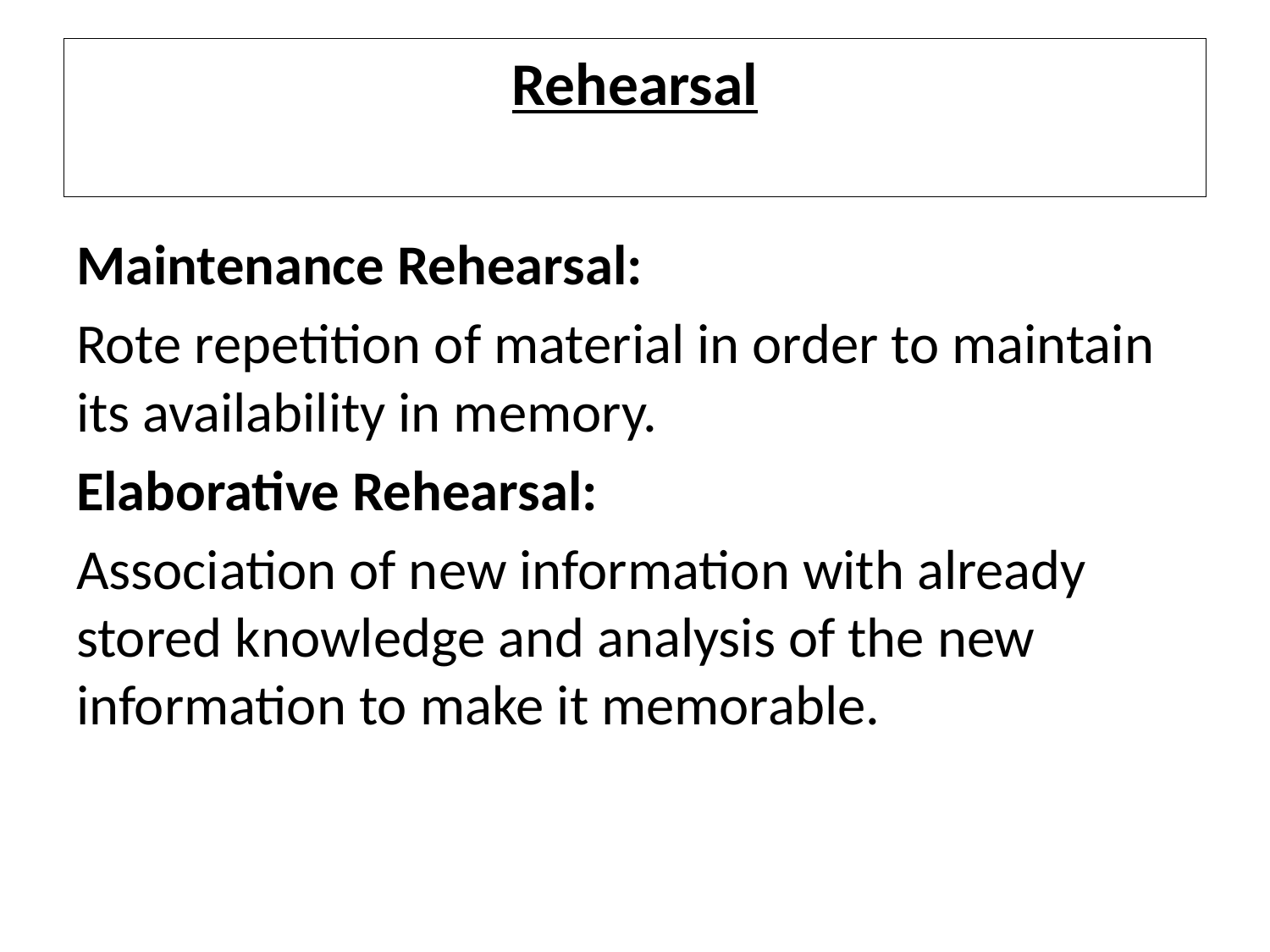

# Rehearsal
Maintenance Rehearsal:
Rote repetition of material in order to maintain its availability in memory.
Elaborative Rehearsal:
Association of new information with already stored knowledge and analysis of the new information to make it memorable.